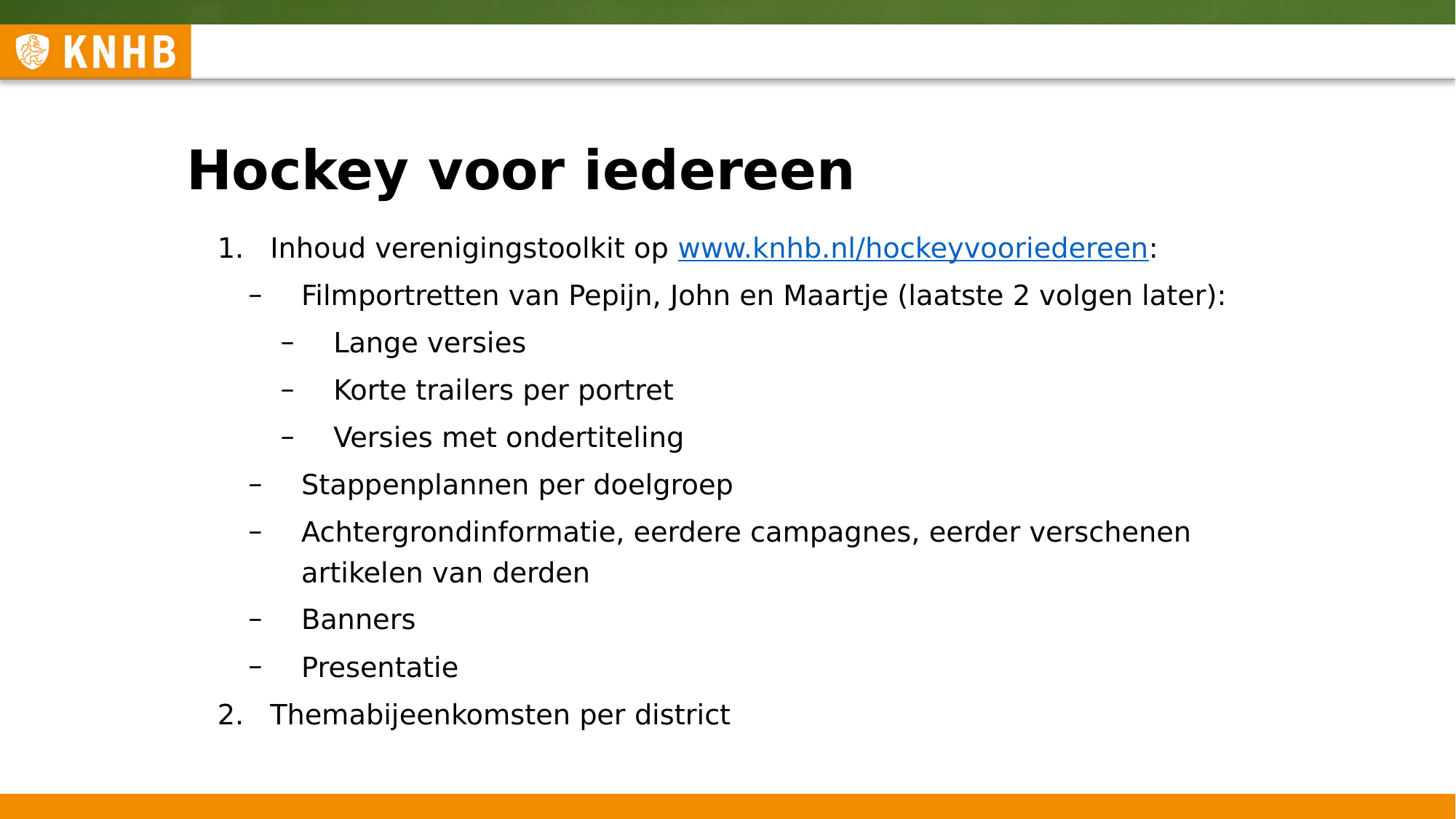

# Hockey voor iedereen
Inhoud verenigingstoolkit op www.knhb.nl/hockeyvooriedereen:
Filmportretten van Pepijn, John en Maartje (laatste 2 volgen later):
Lange versies
Korte trailers per portret
Versies met ondertiteling
Stappenplannen per doelgroep
Achtergrondinformatie, eerdere campagnes, eerder verschenen artikelen van derden
Banners
Presentatie
Themabijeenkomsten per district